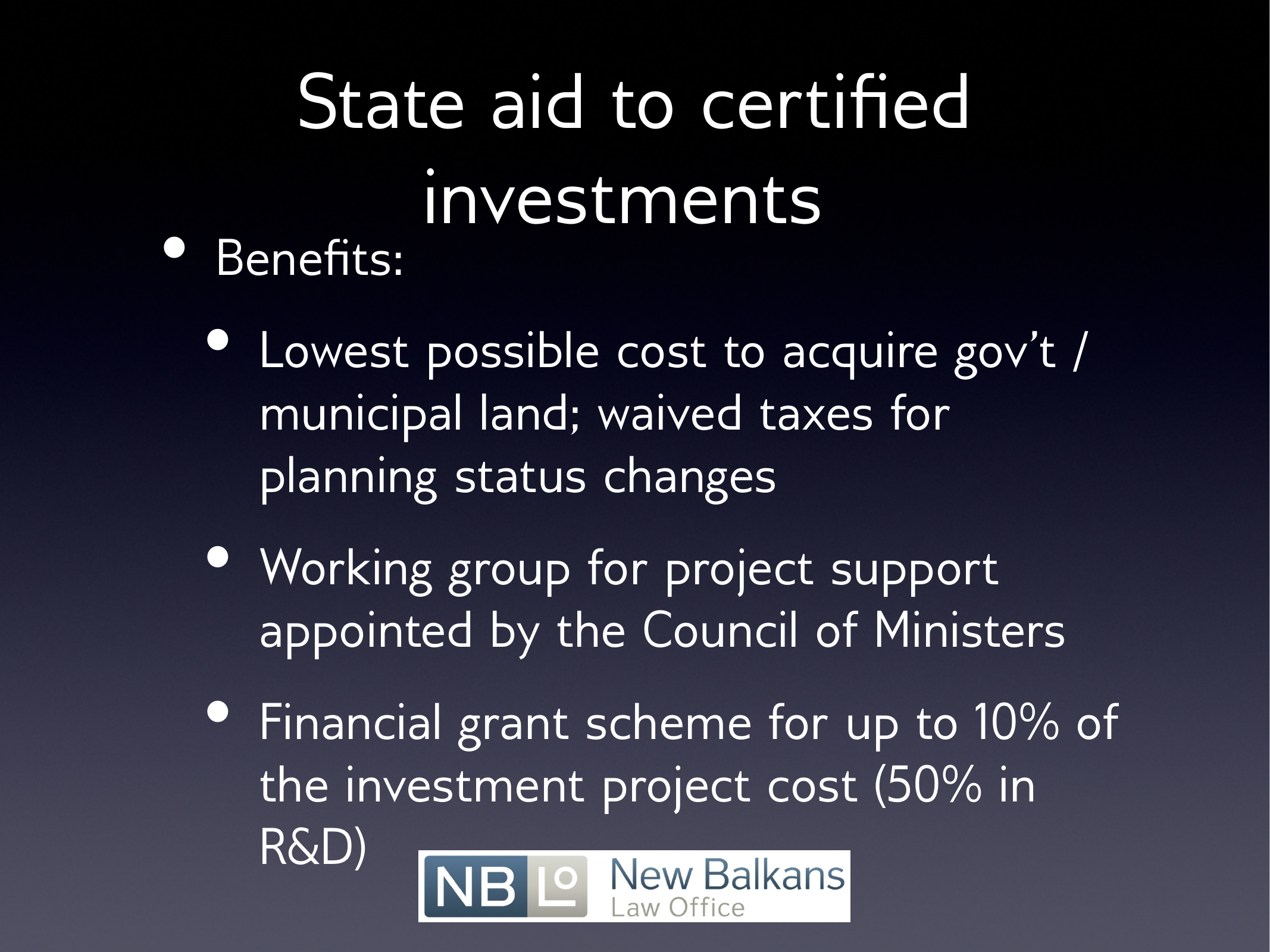

# State aid to certified investments
Benefits:
Lowest possible cost to acquire gov’t / municipal land; waived taxes for planning status changes
Working group for project support appointed by the Council of Ministers
Financial grant scheme for up to 10% of the investment project cost (50% in R&D)